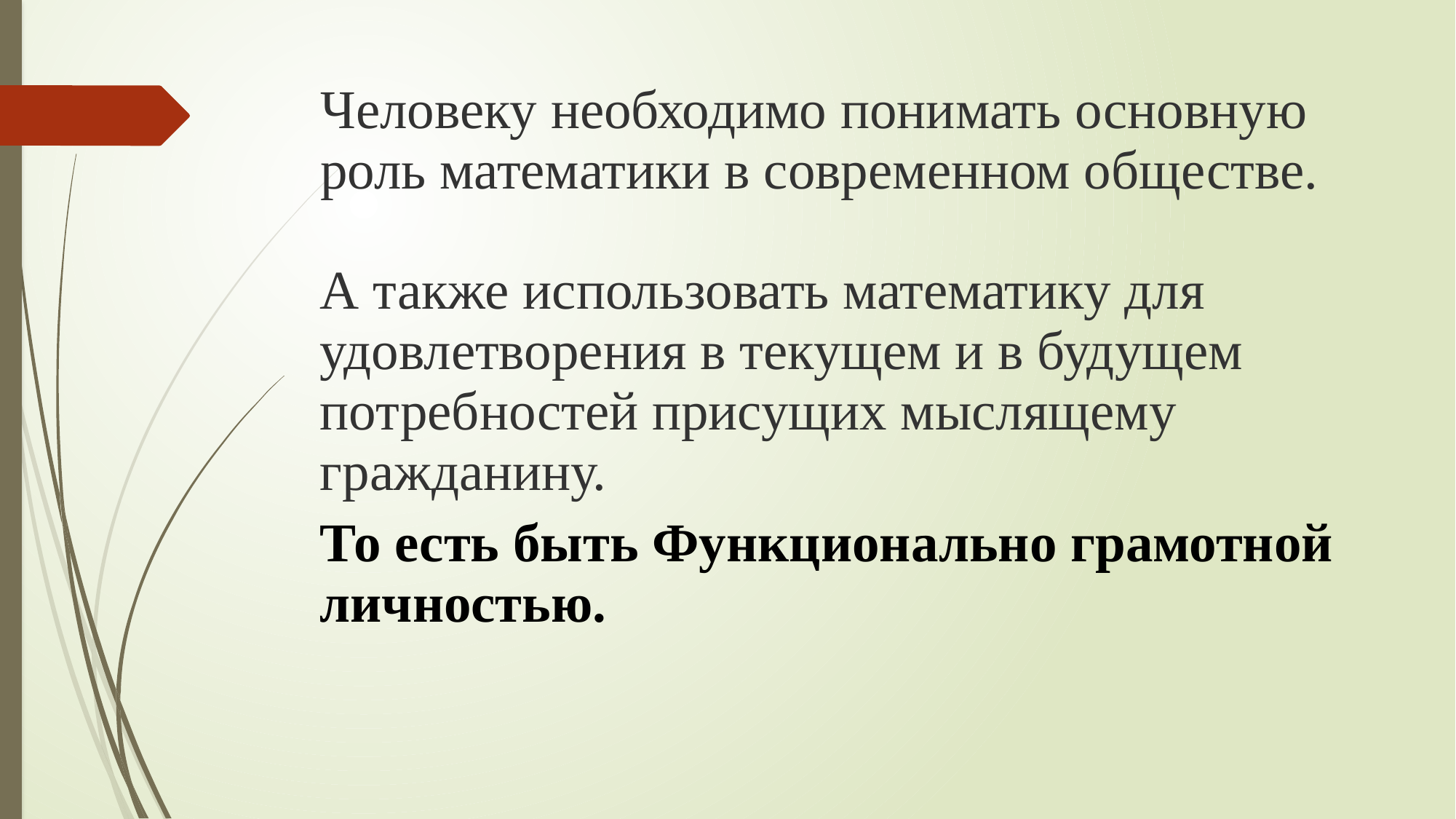

# Человеку необходимо понимать основную роль математики в современном обществе.
А также использовать математику для удовлетворения в текущем и в будущем потребностей присущих мыслящему гражданину.
То есть быть Функционально грамотной личностью.